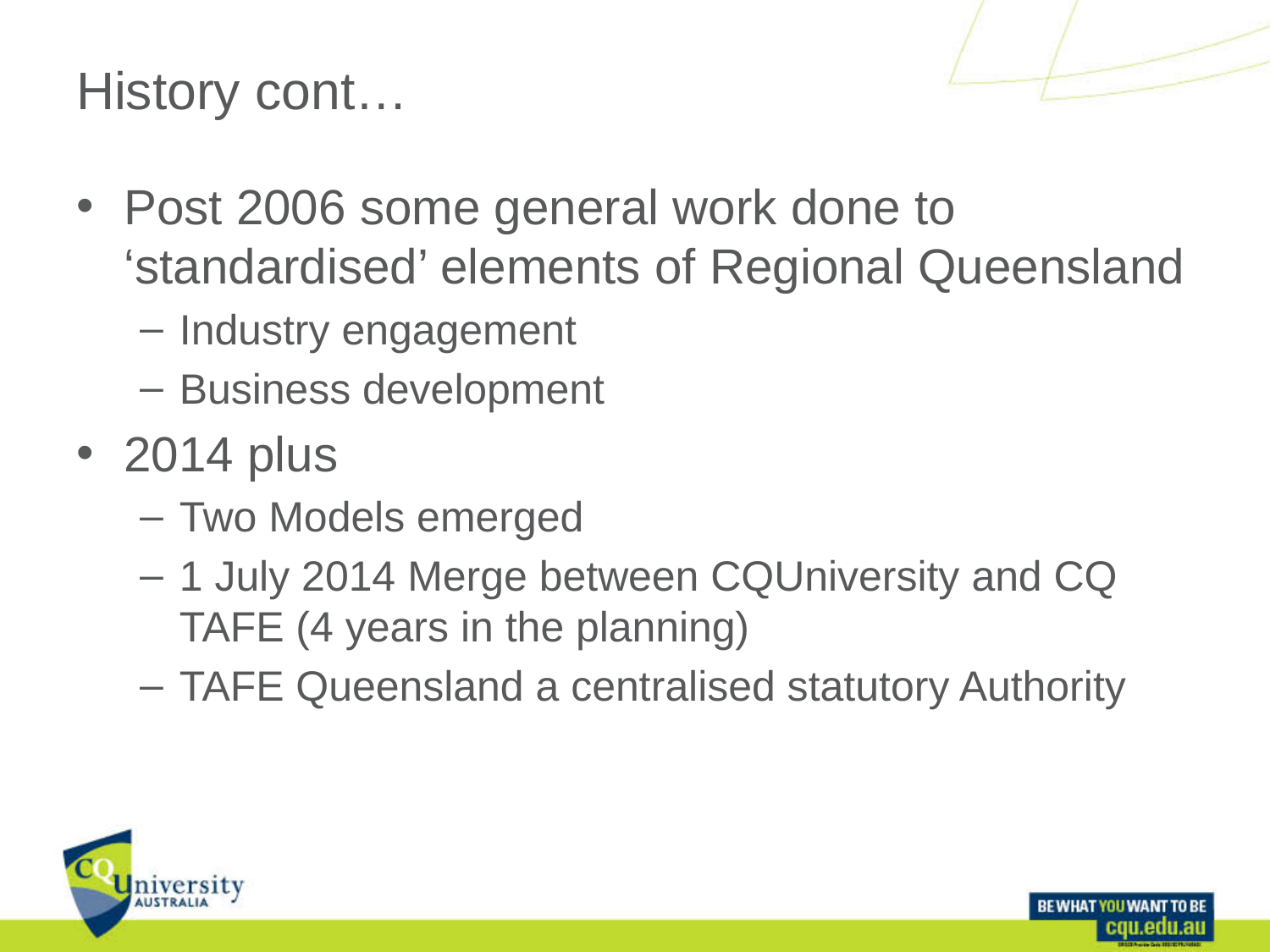

# History cont…
Post 2006 some general work done to ‘standardised’ elements of Regional Queensland
Industry engagement
Business development
2014 plus
Two Models emerged
1 July 2014 Merge between CQUniversity and CQ TAFE (4 years in the planning)
TAFE Queensland a centralised statutory Authority